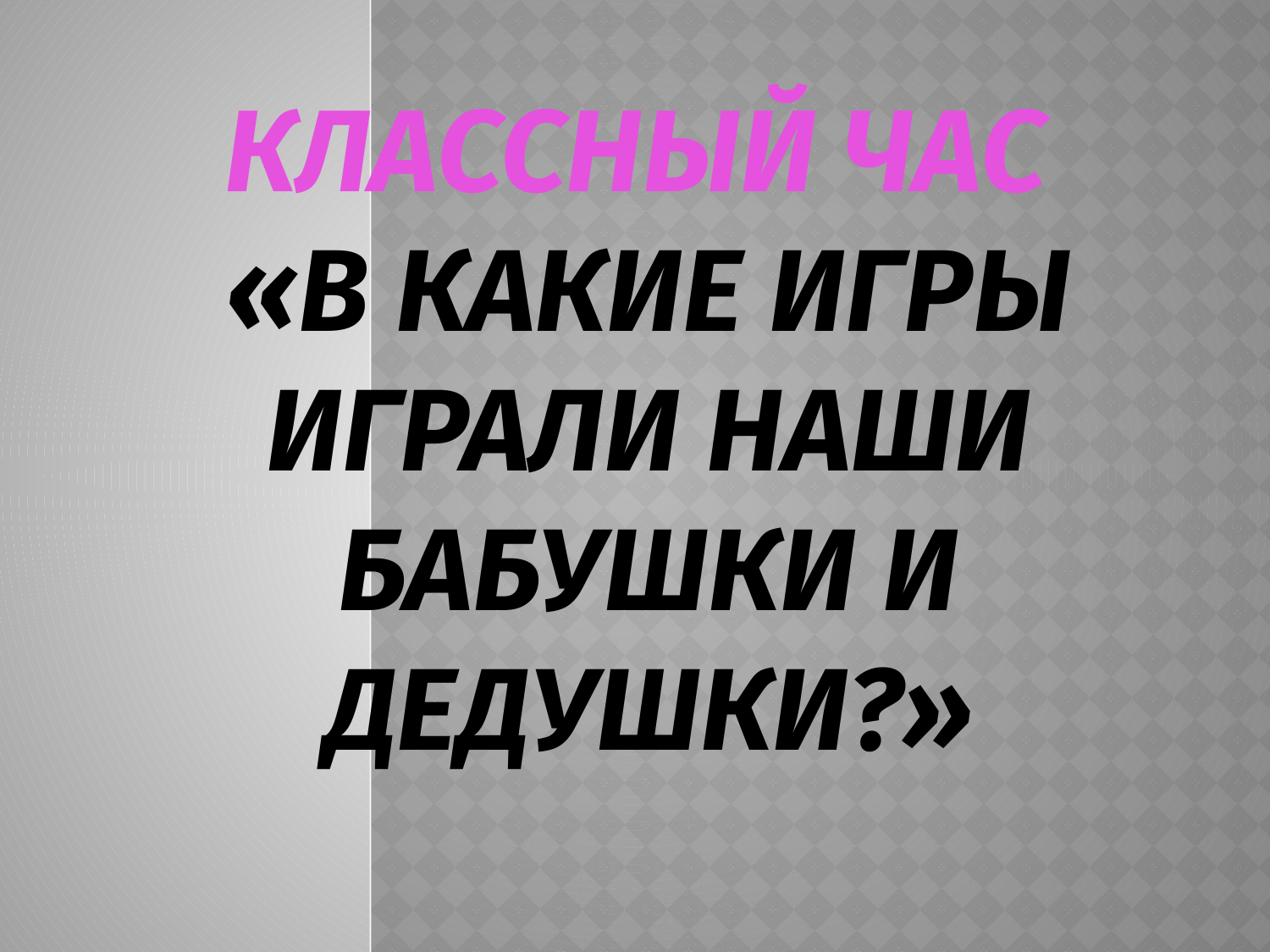

# Классный час «В какие игры играли наши бабушки и дедушки?»